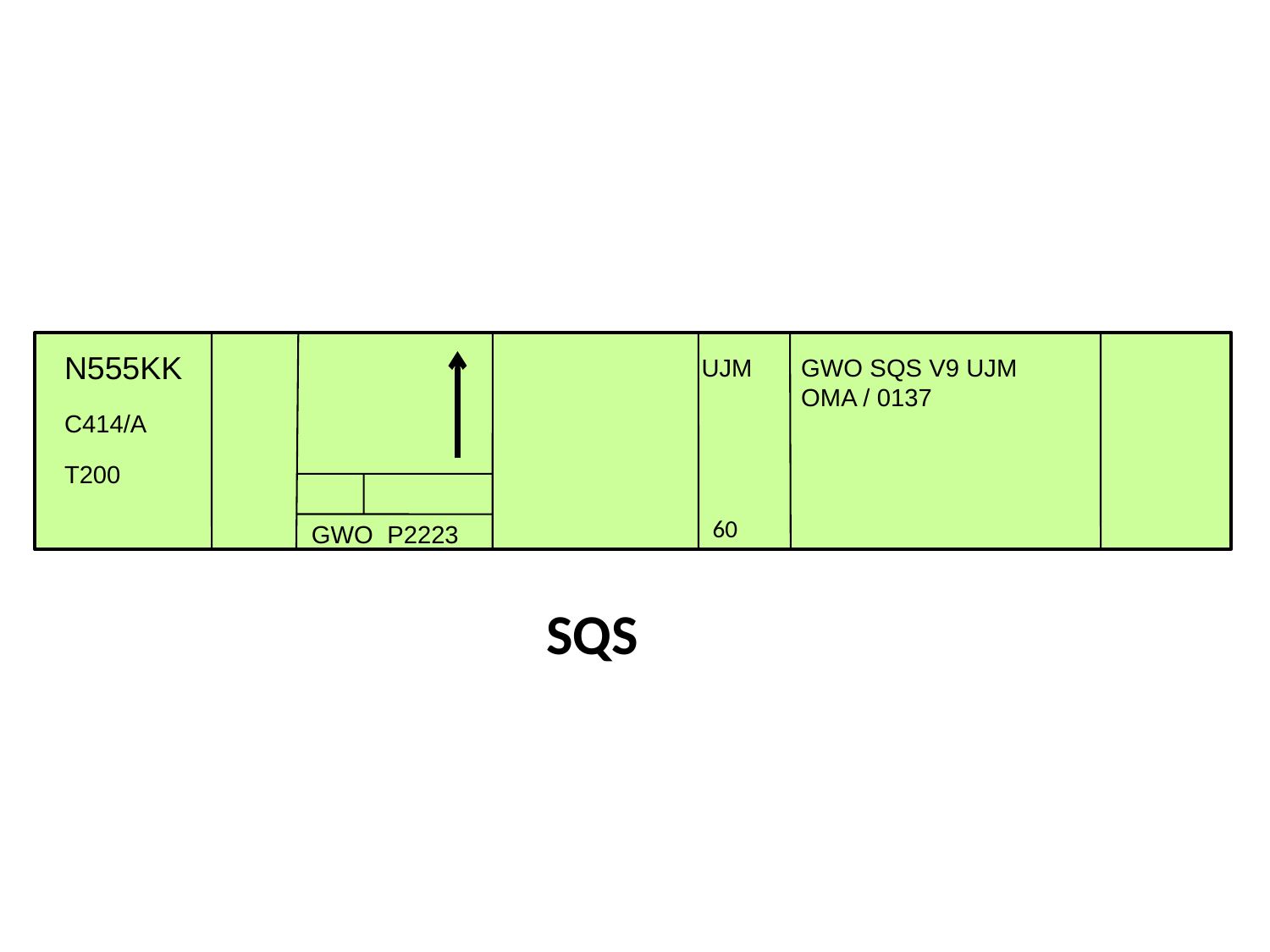

N555KK

 UJM
GWO SQS V9 UJM OMA / 0137

C414/A

T200

60

GWO  P2223

SQS